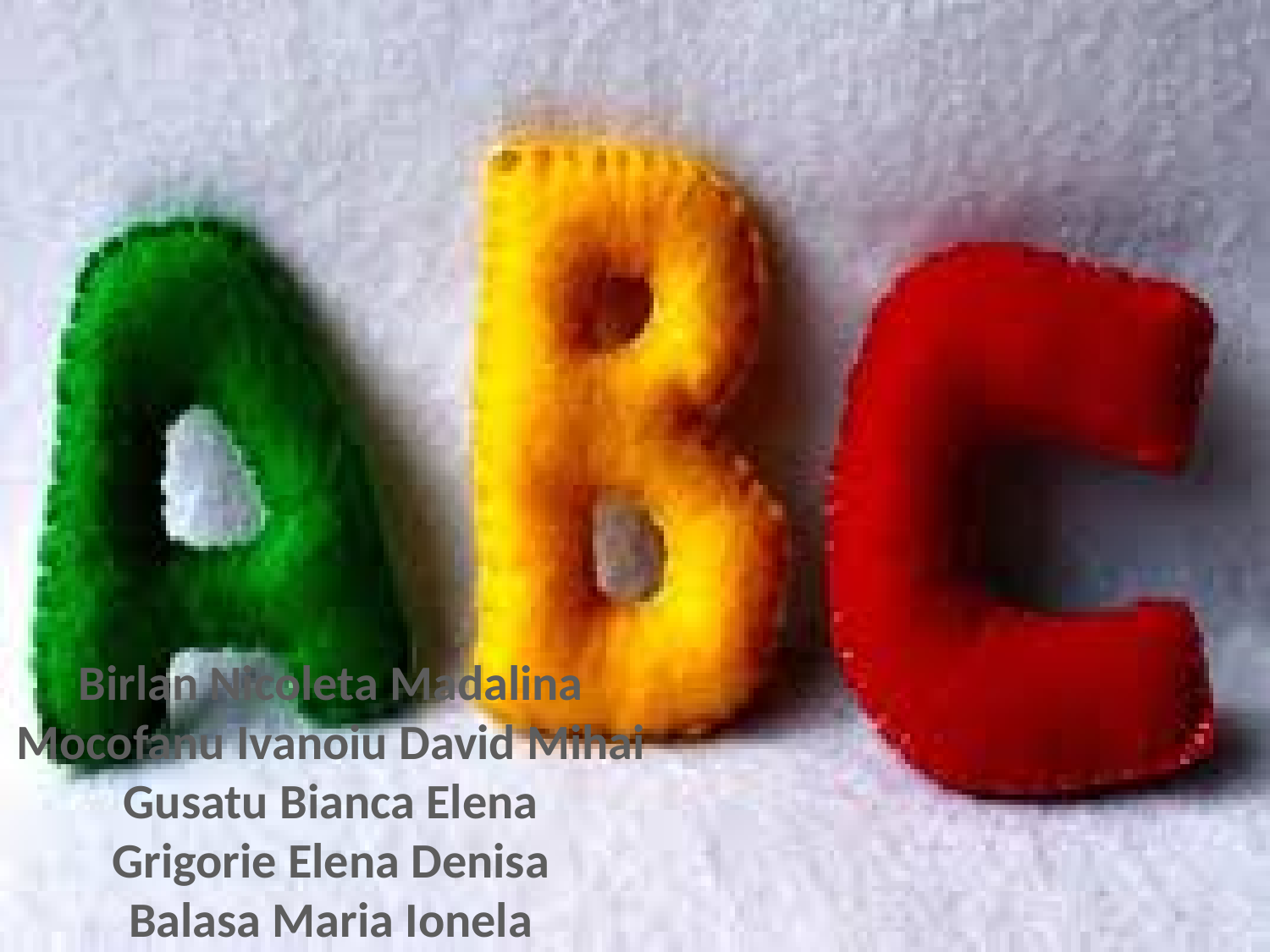

Birlan Nicoleta Madalina
Mocofanu Ivanoiu David Mihai
Gusatu Bianca Elena
Grigorie Elena Denisa
Balasa Maria Ionela